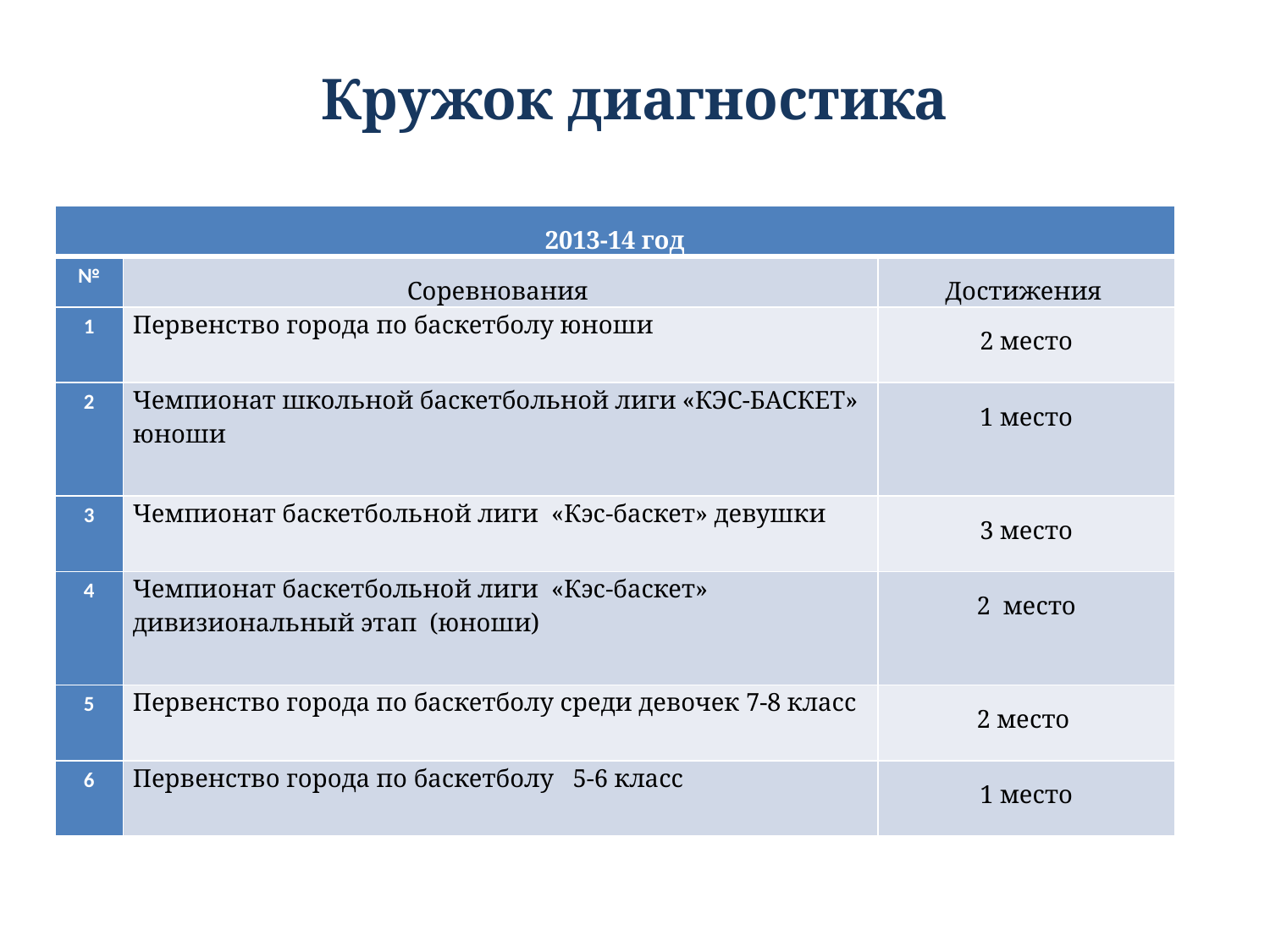

# Кружок диагностика
| 2013-14 год |  |  |
| --- | --- | --- |
| № | Соревнования | Достижения |
| 1 | Первенство города по баскетболу юноши | 2 место |
| 2 | Чемпионат школьной баскетбольной лиги «КЭС-БАСКЕТ» юноши | 1 место |
| 3 | Чемпионат баскетбольной лиги «Кэс-баскет» девушки | 3 место |
| 4 | Чемпионат баскетбольной лиги «Кэс-баскет» дивизиональный этап (юноши) | 2 место |
| 5 | Первенство города по баскетболу среди девочек 7-8 класс | 2 место |
| 6 | Первенство города по баскетболу 5-6 класс | 1 место |